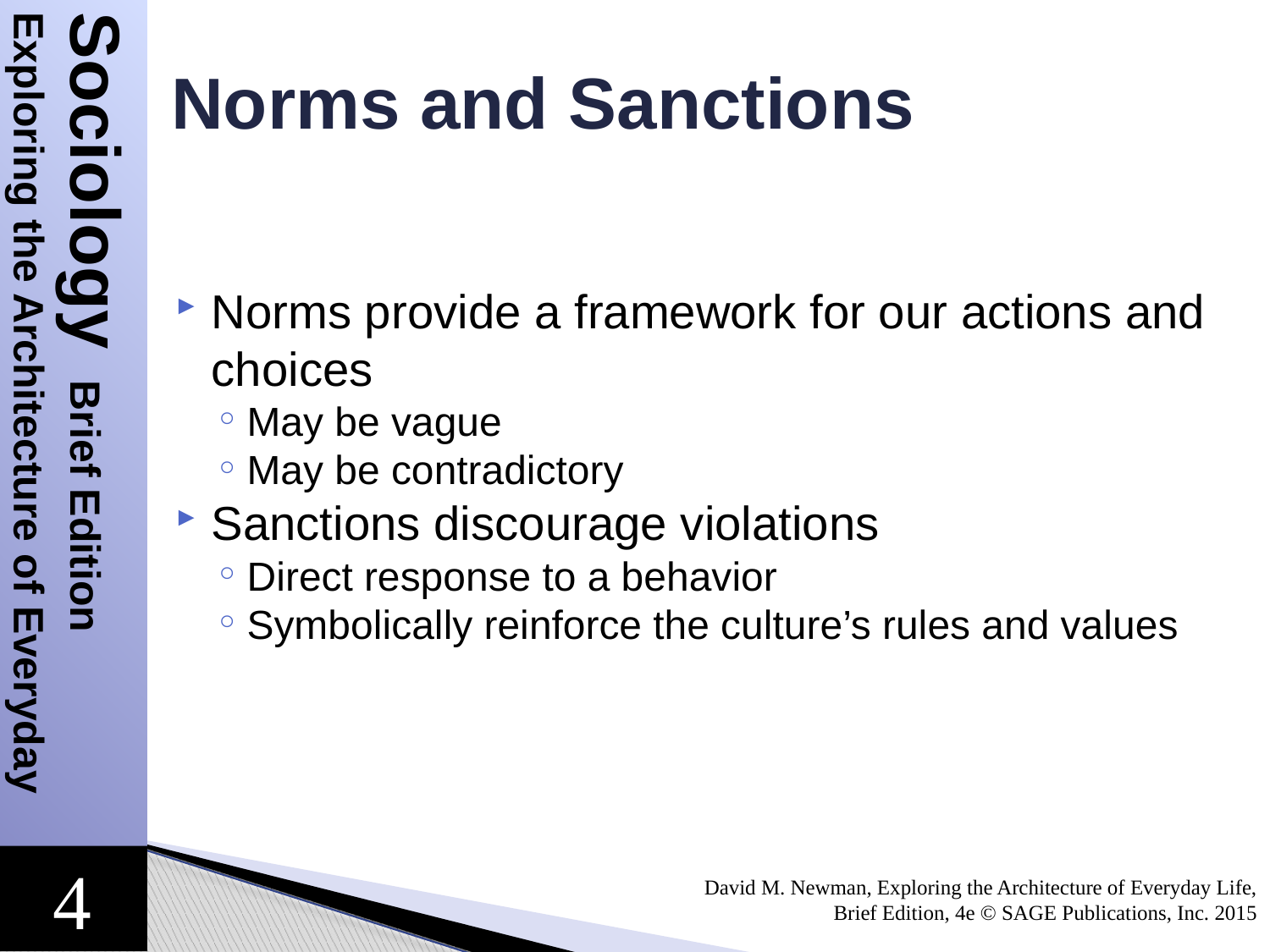

# Norms and Sanctions
Norms provide a framework for our actions and choices
May be vague
May be contradictory
Sanctions discourage violations
Direct response to a behavior
Symbolically reinforce the culture’s rules and values
David M. Newman, Exploring the Architecture of Everyday Life, Brief Edition, 4e © SAGE Publications, Inc. 2015